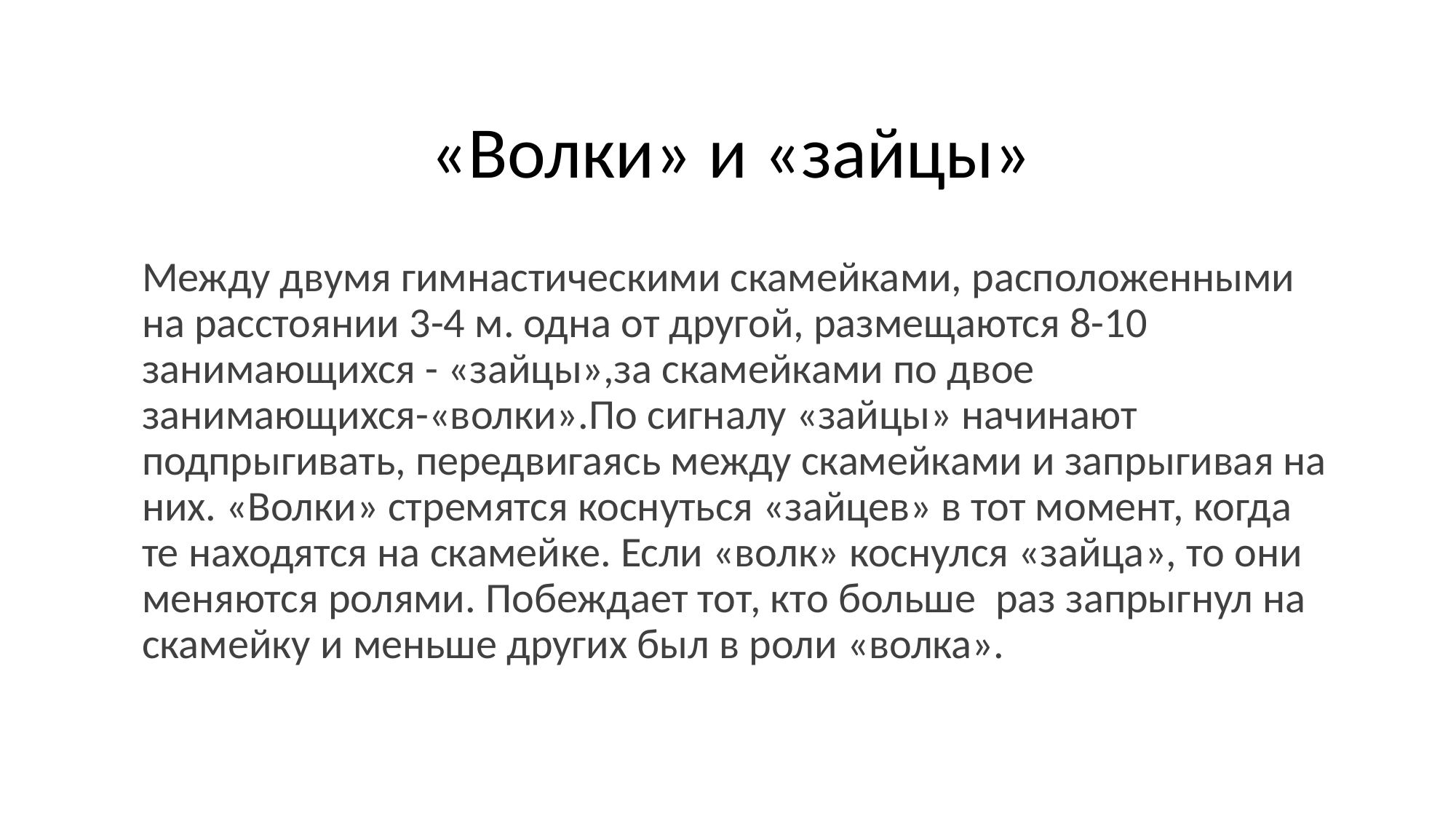

«Волки» и «зайцы»
Между двумя гимнастическими скамейками, расположенными на расстоянии 3-4 м. одна от другой, размещаются 8-10 занимающихся - «зайцы»,за скамейками по двое занимающихся-«волки».По сигналу «зайцы» начинают подпрыгивать, передвигаясь между скамейками и запрыгивая на них. «Волки» стремятся коснуться «зайцев» в тот момент, когда те находятся на скамейке. Если «волк» коснулся «зайца», то они меняются ролями. Побеждает тот, кто больше  раз запрыгнул на скамейку и меньше других был в роли «волка».